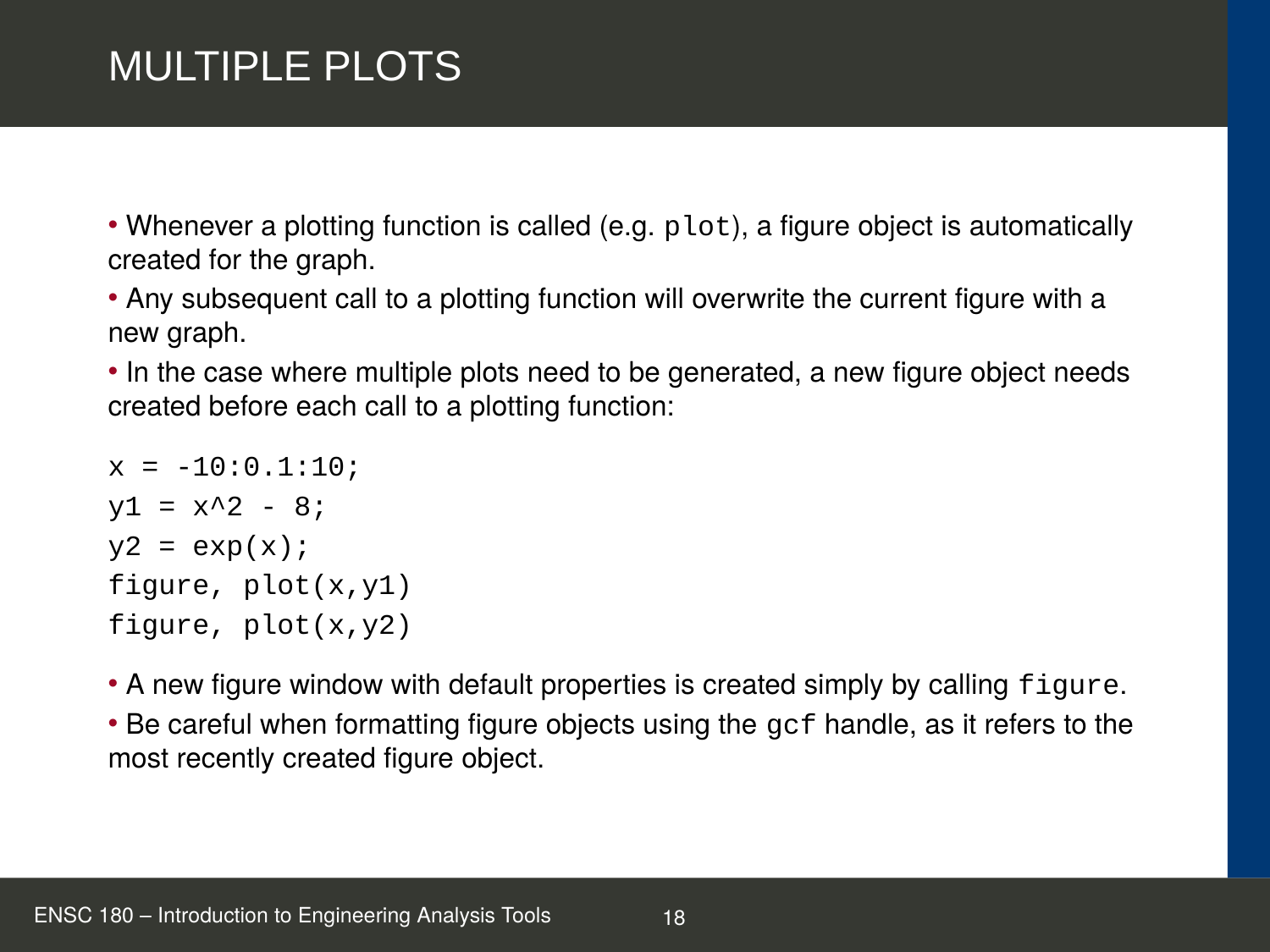

# MULTIPLE PLOTS
 Whenever a plotting function is called (e.g. plot), a figure object is automatically created for the graph.
 Any subsequent call to a plotting function will overwrite the current figure with a new graph.
 In the case where multiple plots need to be generated, a new figure object needs created before each call to a plotting function:
x = -10:0.1:10;
y1 = x^2 - 8;
y2 = exp(x);
figure, plot(x,y1)
figure, plot(x,y2)
 A new figure window with default properties is created simply by calling figure.
 Be careful when formatting figure objects using the gcf handle, as it refers to the most recently created figure object.
ENSC 180 – Introduction to Engineering Analysis Tools